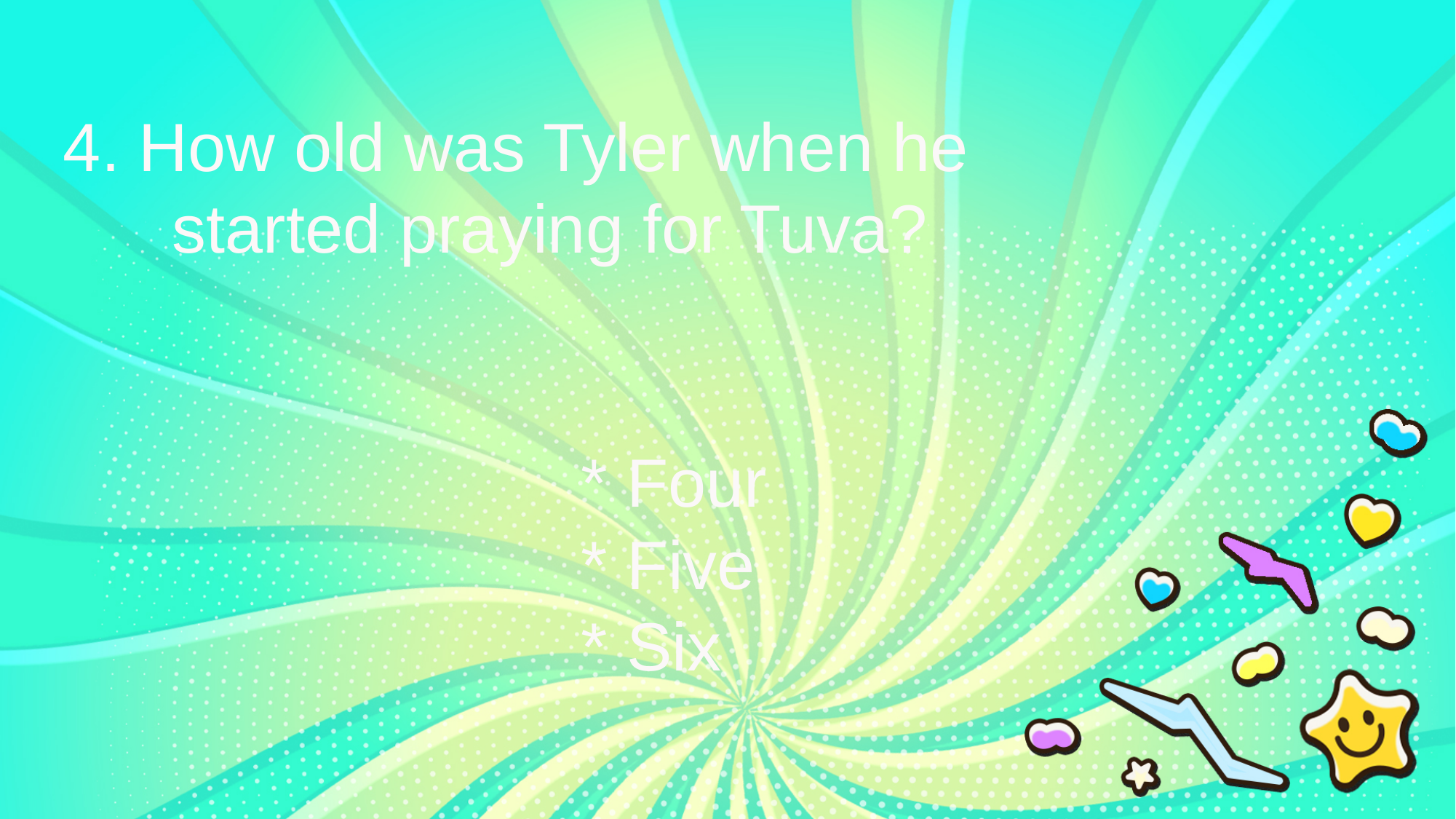

4. How old was Tyler when he
	started praying for Tuva?
* Four
* Five
* Six